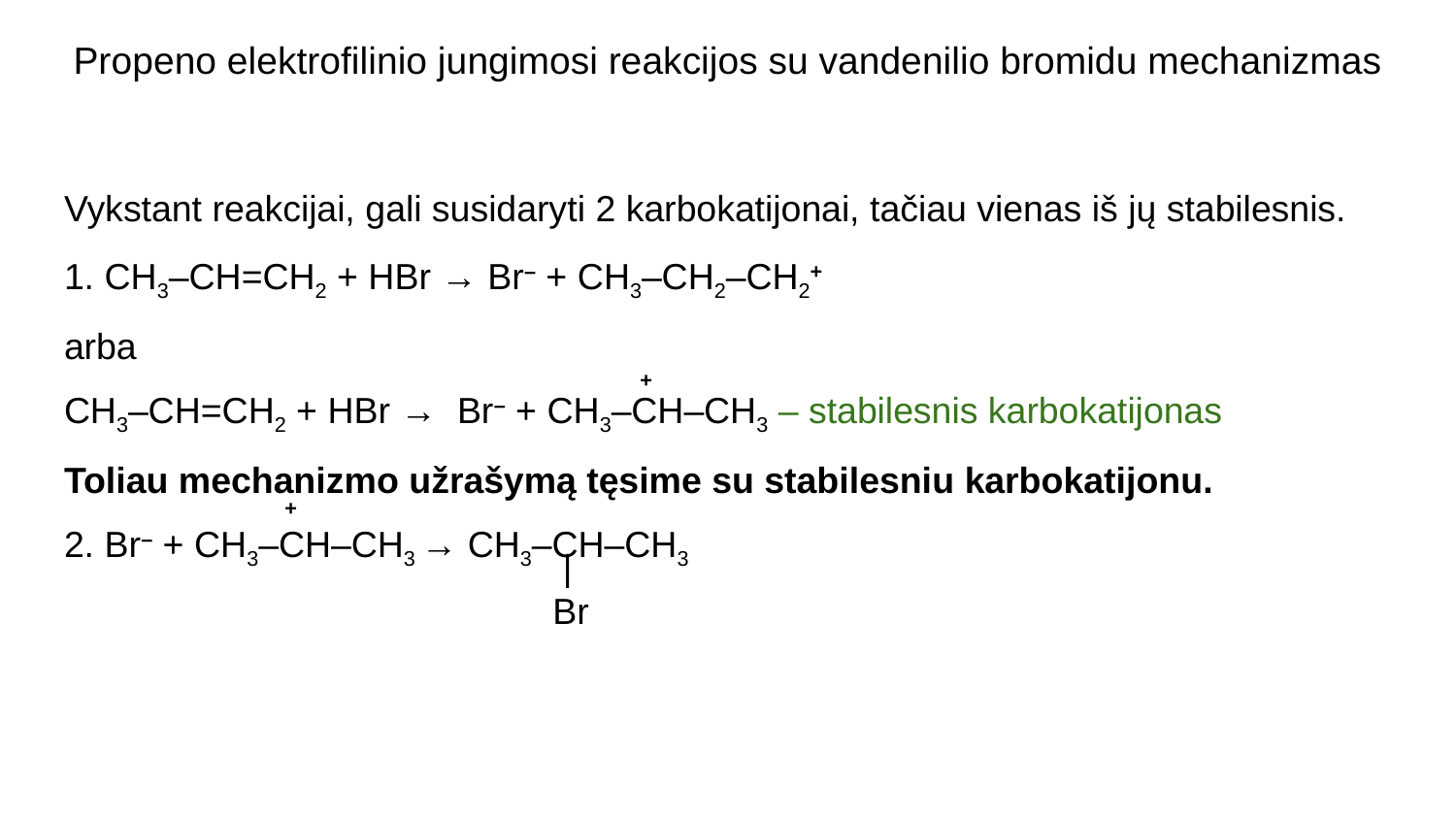

# Propeno elektrofilinio jungimosi reakcijos su vandenilio bromidu mechanizmas
Vykstant reakcijai, gali susidaryti 2 karbokatijonai, tačiau vienas iš jų stabilesnis.
1. CH3–CH=CH2 + HBr → Br– + CH3–CH2–CH2+
arba
CH3–CH=CH2 + HBr →  Br– + CH3–CH–CH3 – stabilesnis karbokatijonas
Toliau mechanizmo užrašymą tęsime su stabilesniu karbokatijonu.
2. Br– + CH3–CH–CH3 → CH3–CH–CH3
+
+
 |
Br